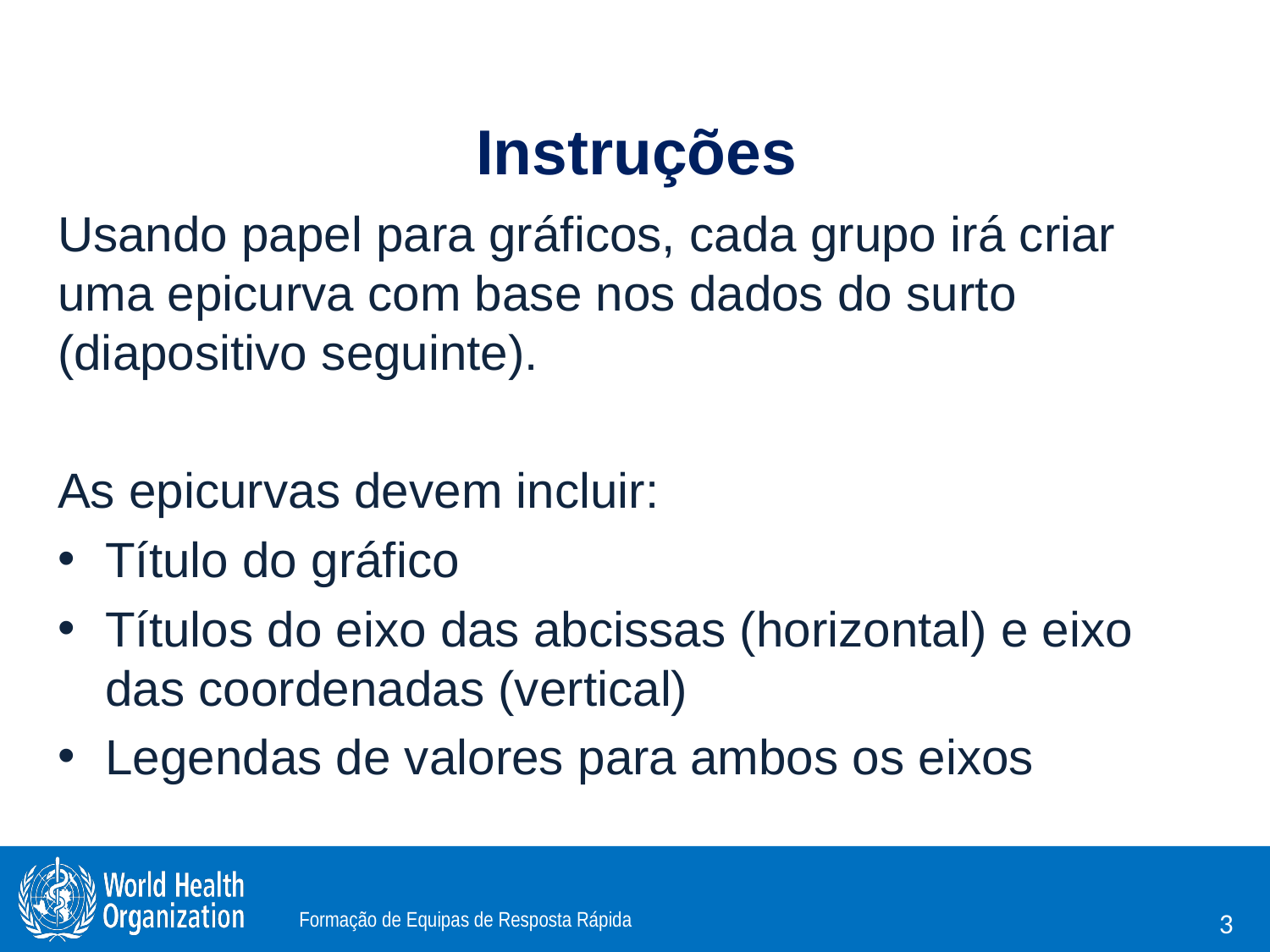

# Instruções
Usando papel para gráficos, cada grupo irá criar uma epicurva com base nos dados do surto (diapositivo seguinte).

As epicurvas devem incluir:
Título do gráfico
Títulos do eixo das abcissas (horizontal) e eixo das coordenadas (vertical)
Legendas de valores para ambos os eixos